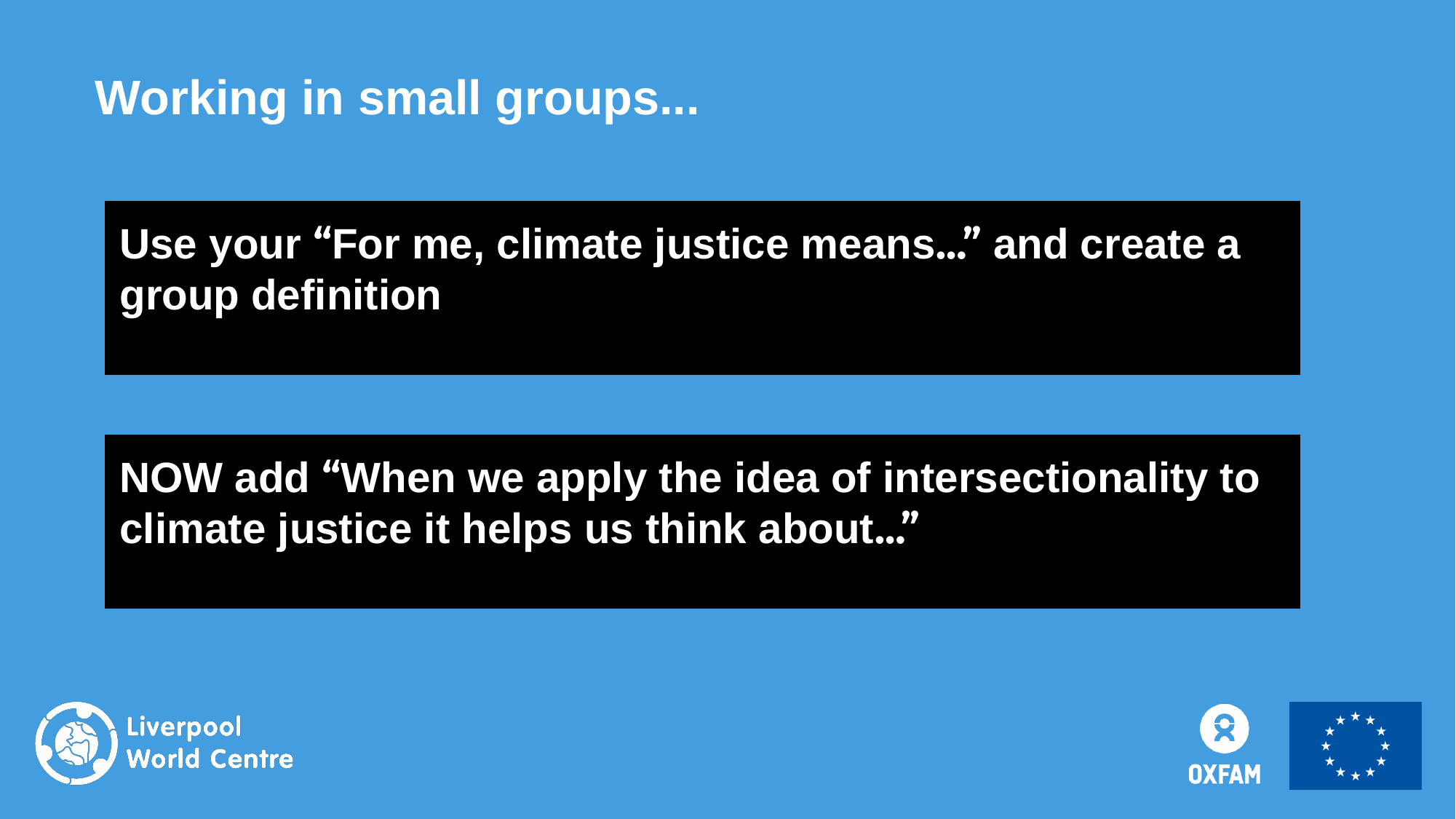

Working in small groups...

Use your “For me, climate justice means…” and create a group definition

NOW add “When we apply the idea of intersectionality to climate justice it helps us think about…”